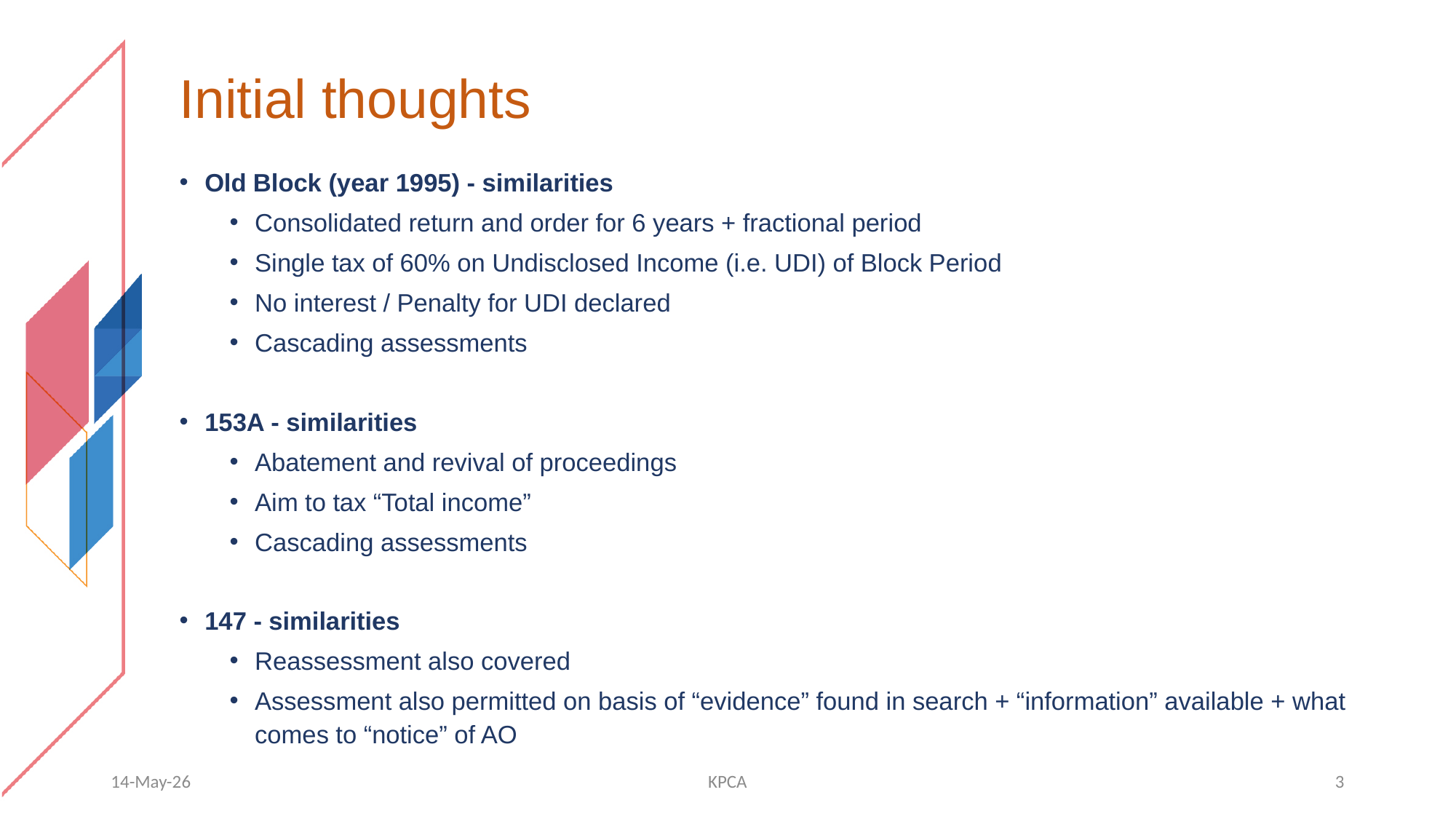

# Initial thoughts
Old Block (year 1995) - similarities
Consolidated return and order for 6 years + fractional period
Single tax of 60% on Undisclosed Income (i.e. UDI) of Block Period
No interest / Penalty for UDI declared
Cascading assessments

153A - similarities
Abatement and revival of proceedings
Aim to tax “Total income”
Cascading assessments

147 - similarities
Reassessment also covered
Assessment also permitted on basis of “evidence” found in search + “information” available + what comes to “notice” of AO

14-May-26
KPCA
3